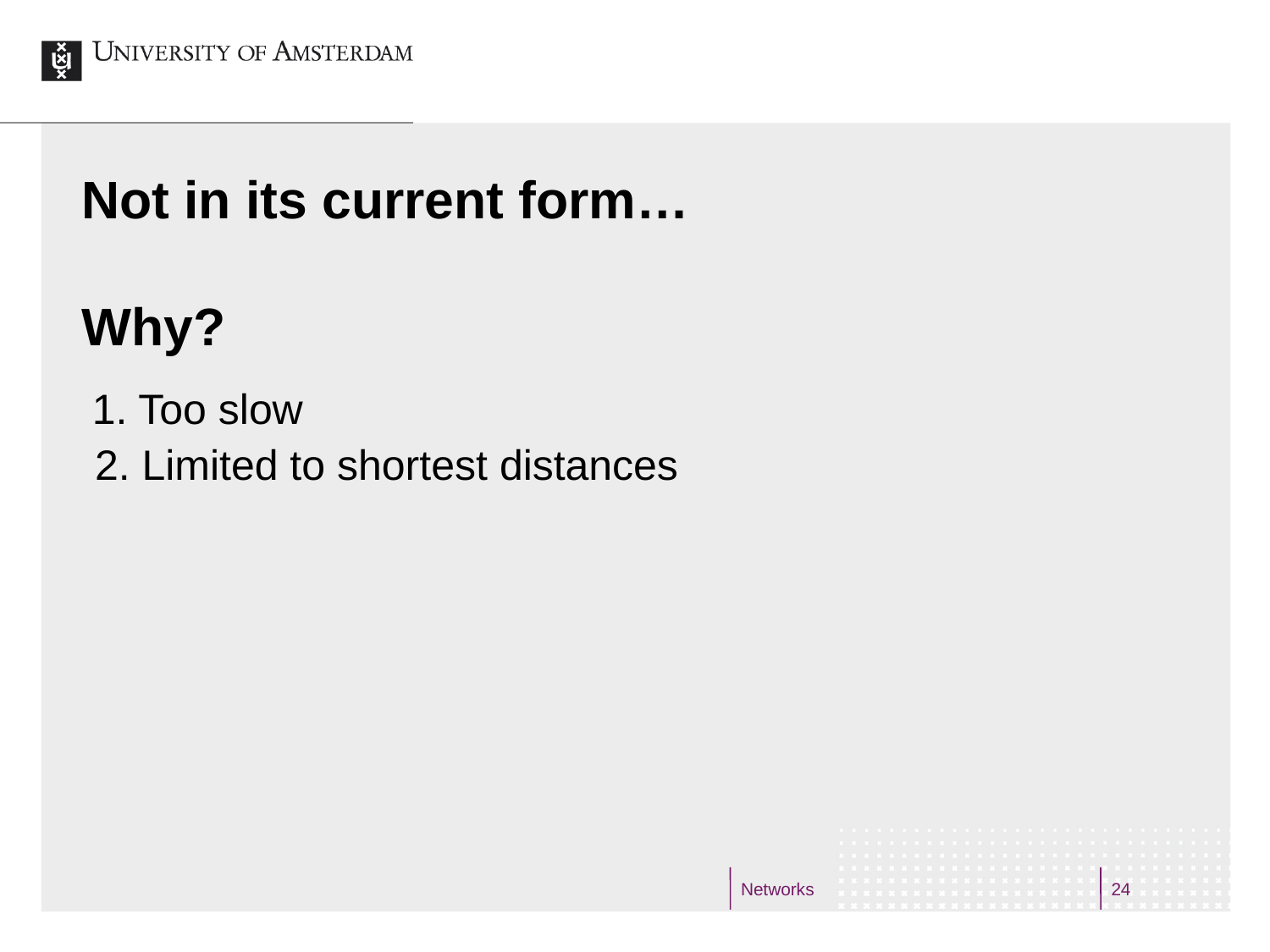

# Not in its current form… Why?
1. Too slow
2. Limited to shortest distances
Networks
24